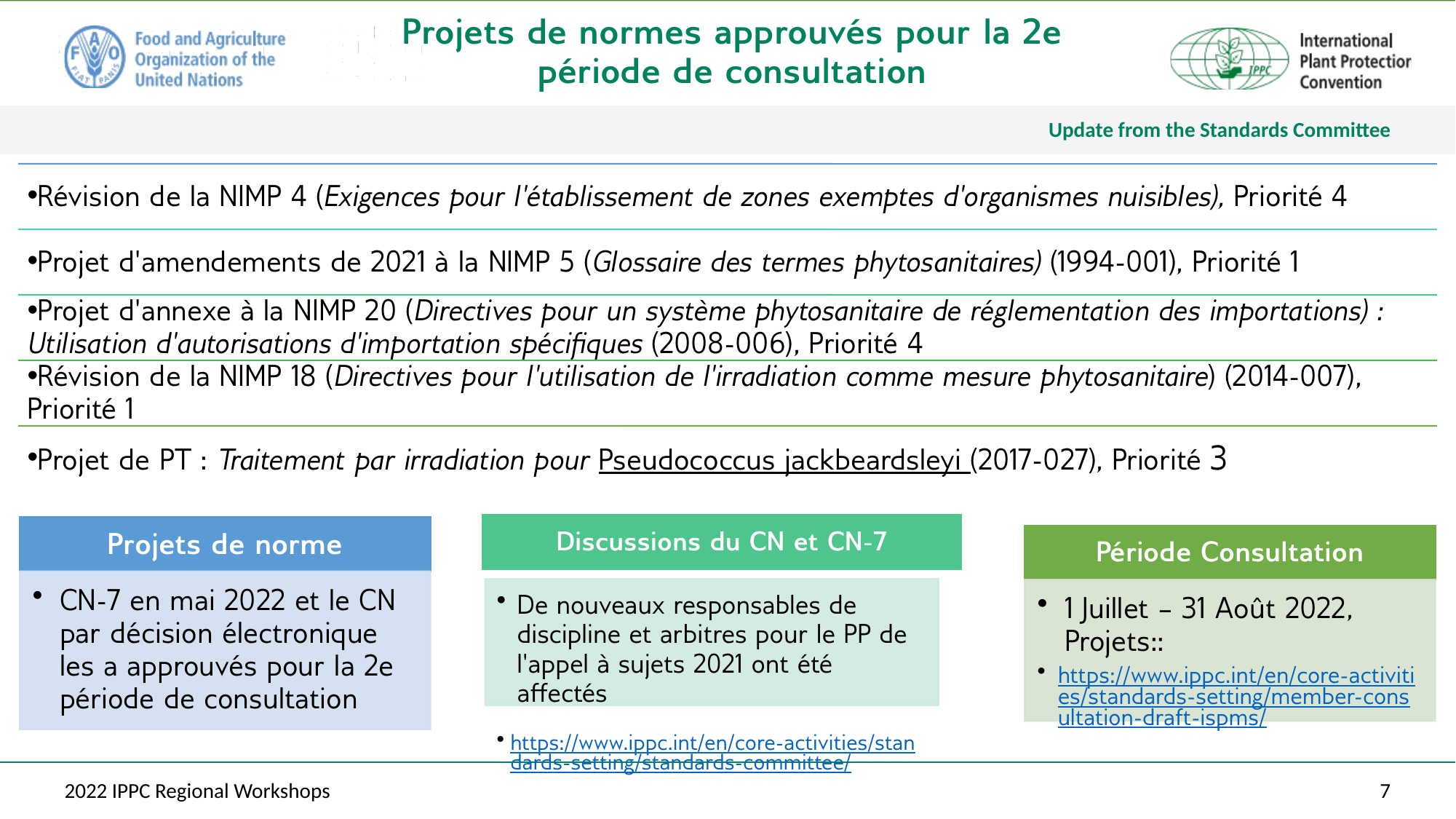

# Projets de normes approuvés pour la 2e période de consultation
Révision de la NIMP 4 (Exigences pour l'établissement de zones exemptes d'organismes nuisibles), Priorité 4
Projet d'amendements de 2021 à la NIMP 5 (Glossaire des termes phytosanitaires) (1994-001), Priorité 1
Projet d'annexe à la NIMP 20 (Directives pour un système phytosanitaire de réglementation des importations) : Utilisation d'autorisations d'importation spécifiques (2008-006), Priorité 4
Révision de la NIMP 18 (Directives pour l'utilisation de l'irradiation comme mesure phytosanitaire) (2014-007), Priorité 1
Projet de PT : Traitement par irradiation pour Pseudococcus jackbeardsleyi (2017-027), Priorité 3
Projets de norme
CN-7 en mai 2022 et le CN par décision électronique les a approuvés pour la 2e période de consultation
Discussions du CN et CN-7
De nouveaux responsables de discipline et arbitres pour le PP de l'appel à sujets 2021 ont été affectés

https://www.ippc.int/en/core-activities/standards-setting/standards-committee/
Période Consultation
1 Juillet – 31 Août 2022, Projets::
https://www.ippc.int/en/core-activities/standards-setting/member-consultation-draft-ispms/